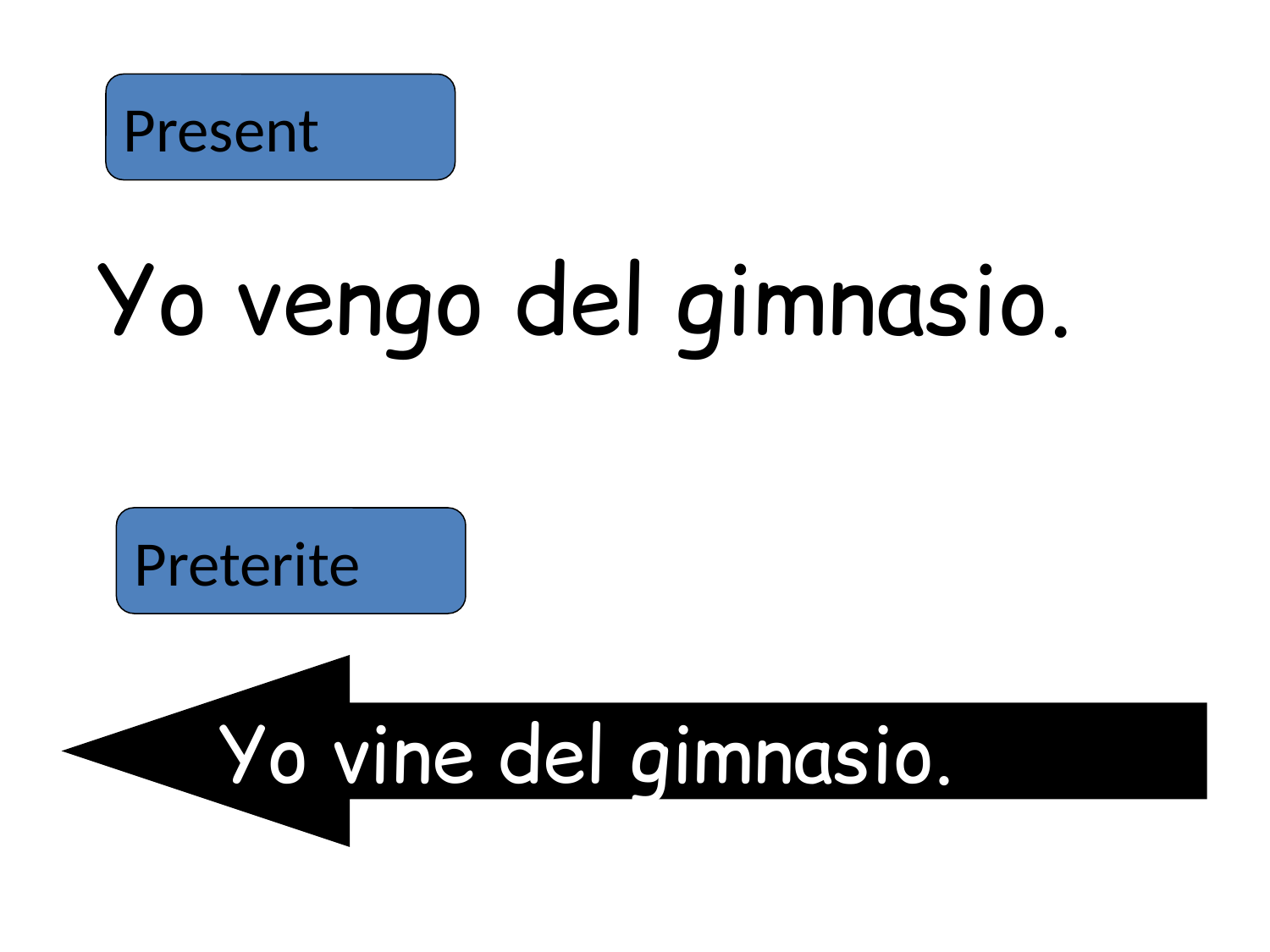

Present
Yo vengo del gimnasio.
Preterite
Yo vine del gimnasio.